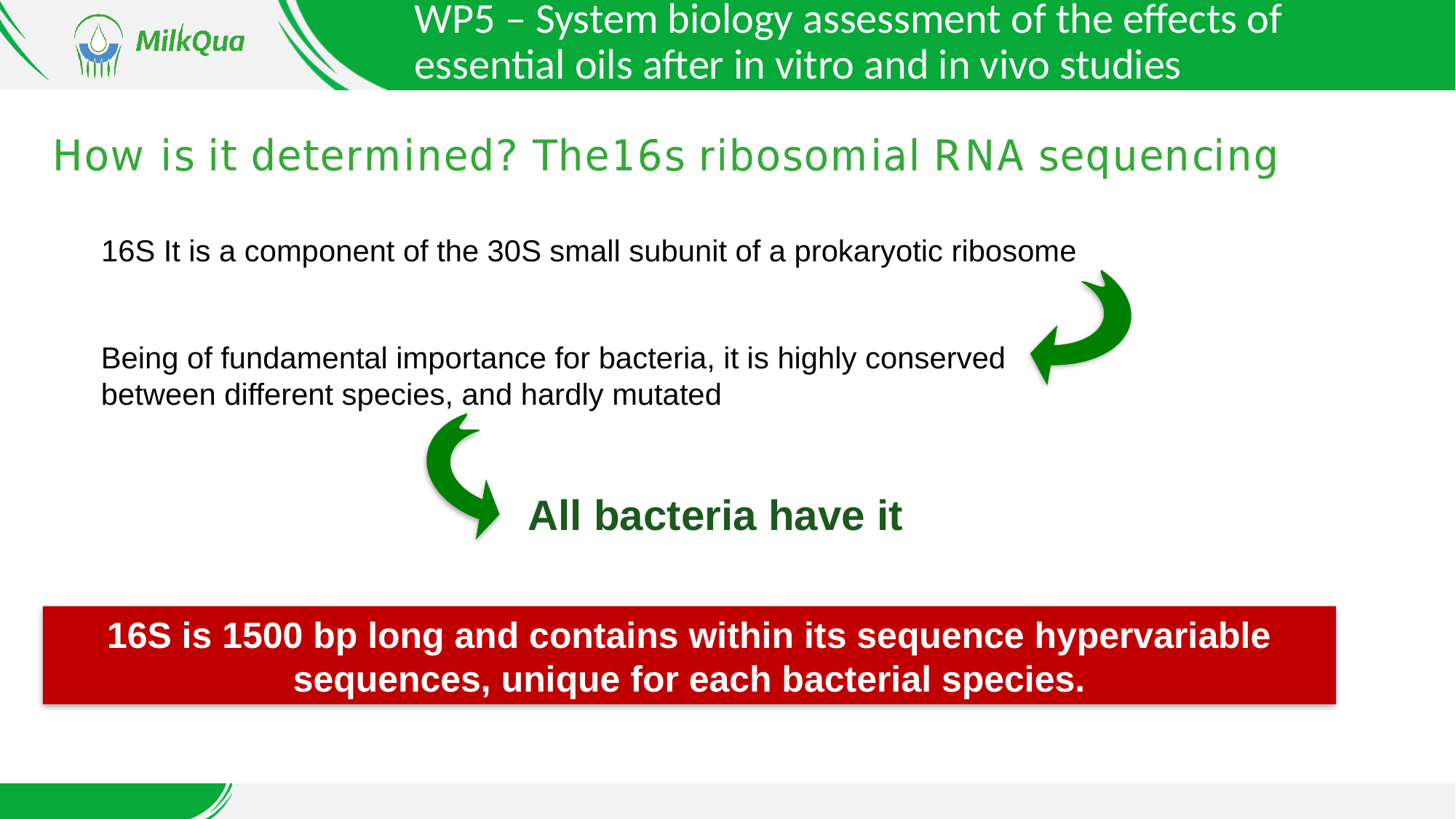

WP5 – System biology assessment of the effects of essential oils after in vitro and in vivo studies

# How is it determined? The16s ribosomial RNA sequencing
16S It is a component of the 30S small subunit of a prokaryotic ribosome

Being of fundamental importance for bacteria, it is highly conserved between different species, and hardly mutated

All bacteria have it
16S is 1500 bp long and contains within its sequence hypervariable sequences, unique for each bacterial species.